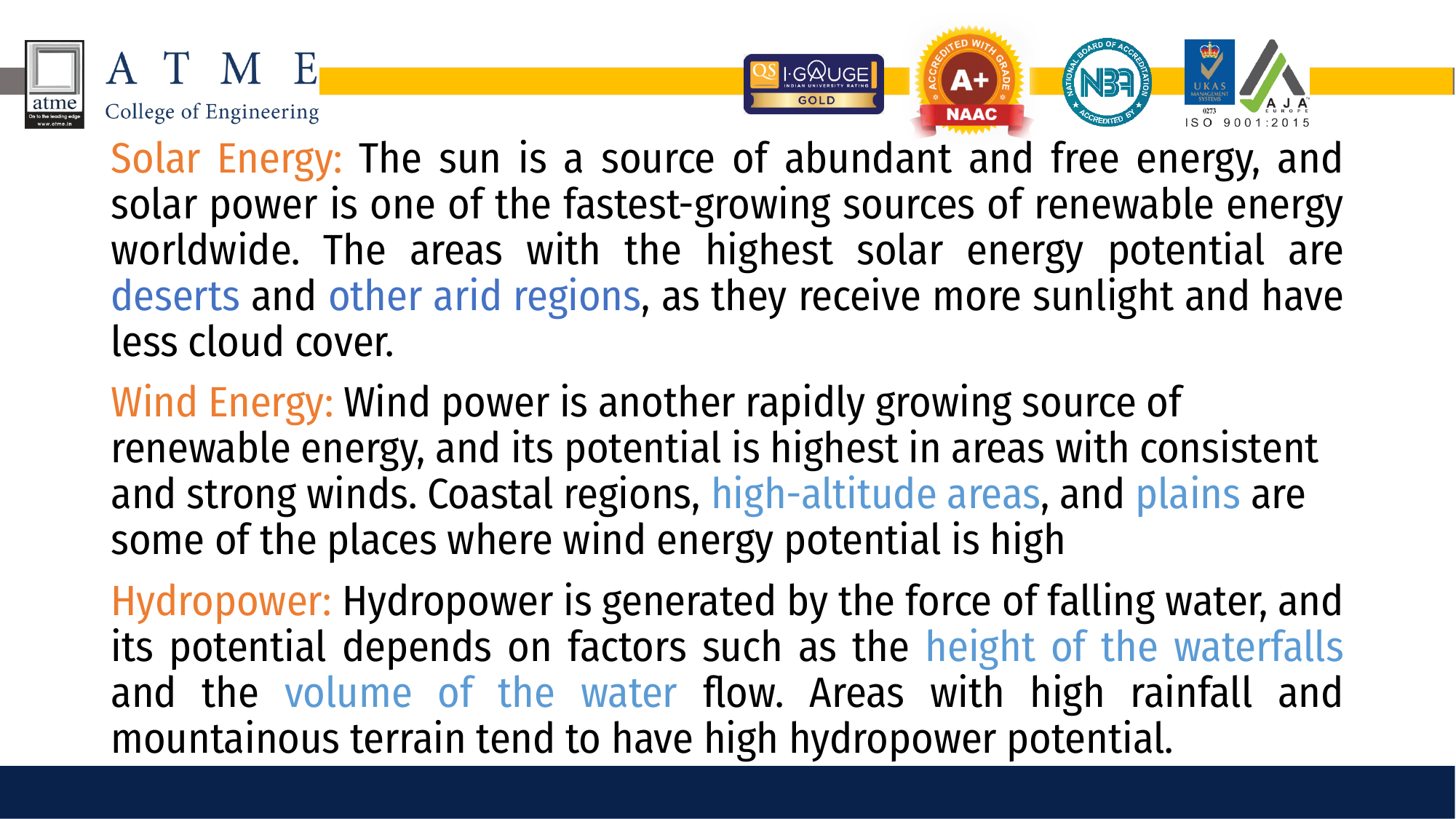

Solar Energy: The sun is a source of abundant and free energy, and solar power is one of the fastest-growing sources of renewable energy worldwide. The areas with the highest solar energy potential are deserts and other arid regions, as they receive more sunlight and have less cloud cover.
Wind Energy: Wind power is another rapidly growing source of renewable energy, and its potential is highest in areas with consistent and strong winds. Coastal regions, high-altitude areas, and plains are some of the places where wind energy potential is high
Hydropower: Hydropower is generated by the force of falling water, and its potential depends on factors such as the height of the waterfalls and the volume of the water flow. Areas with high rainfall and mountainous terrain tend to have high hydropower potential.